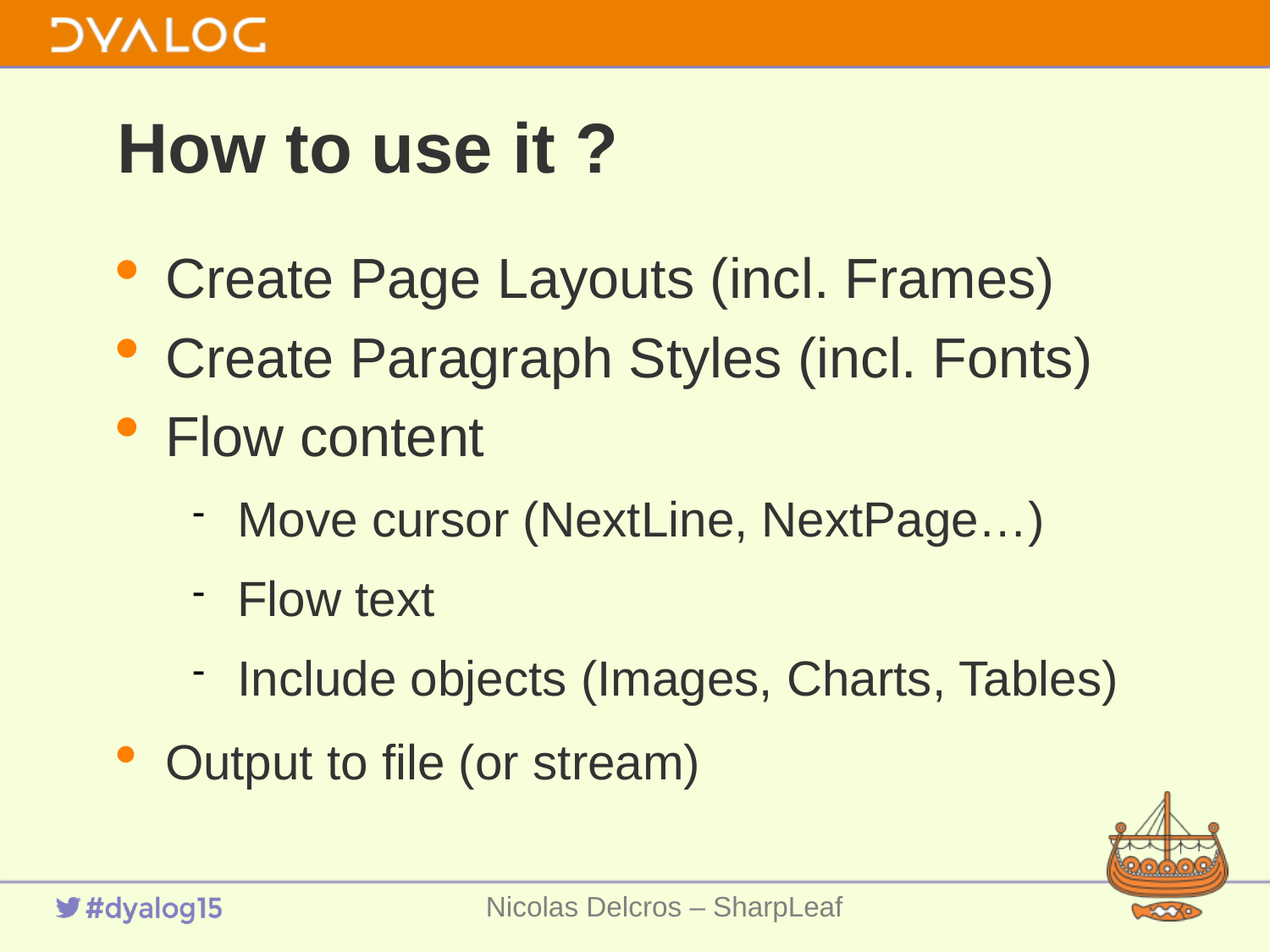

How to use it ?
Create Page Layouts (incl. Frames)
Create Paragraph Styles (incl. Fonts)
Flow content
Move cursor (NextLine, NextPage…)
Flow text
Include objects (Images, Charts, Tables)
Output to file (or stream)